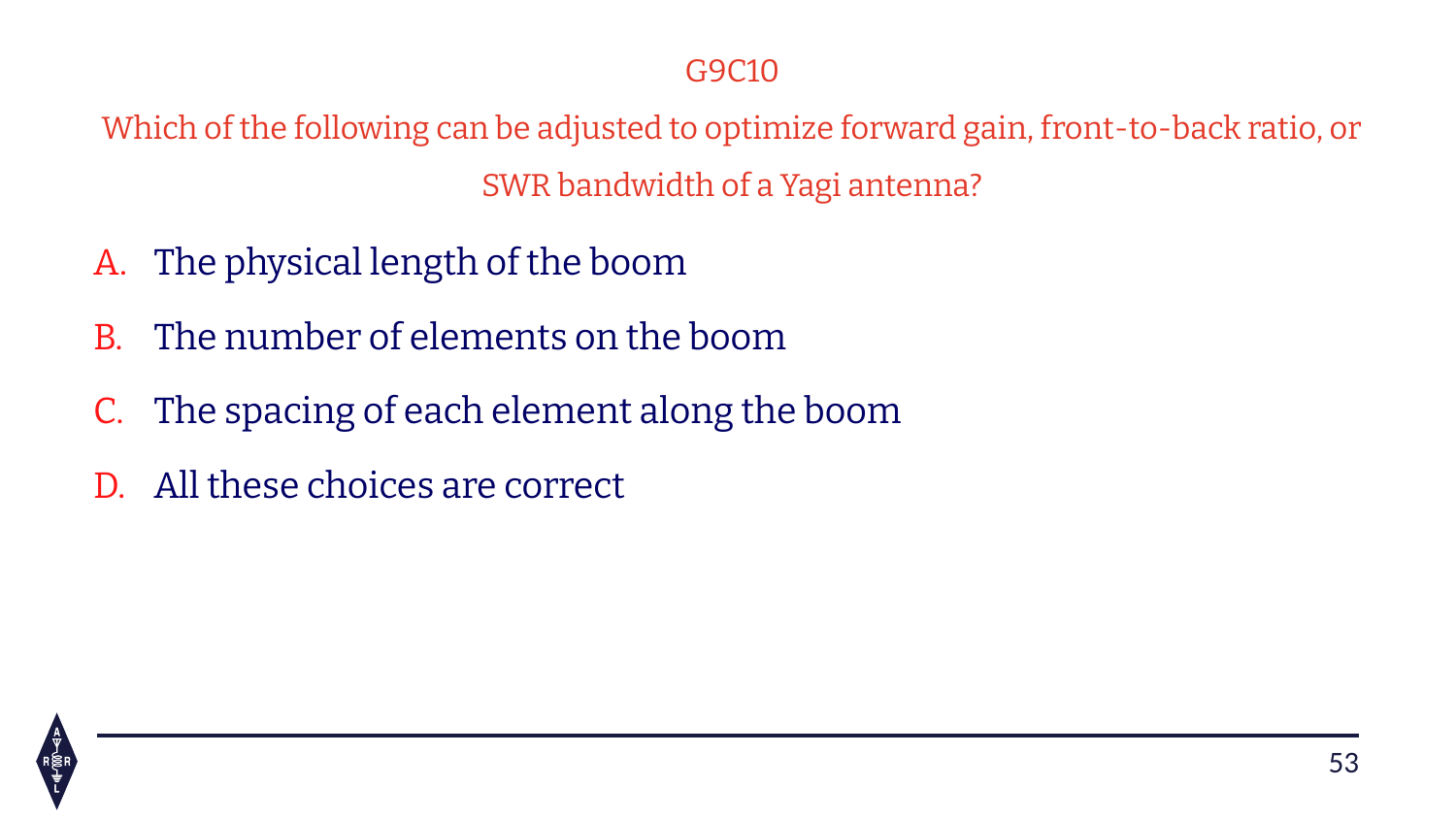

G9B05 	How does antenna height affect the horizontal (azimuthal) 						radiation pattern of a horizontal dipole HF antenna?
G9C10
Which of the following can be adjusted to optimize forward gain, front-to-back ratio, or SWR bandwidth of a Yagi antenna?
The physical length of the boom
The number of elements on the boom
The spacing of each element along the boom
All these choices are correct

53